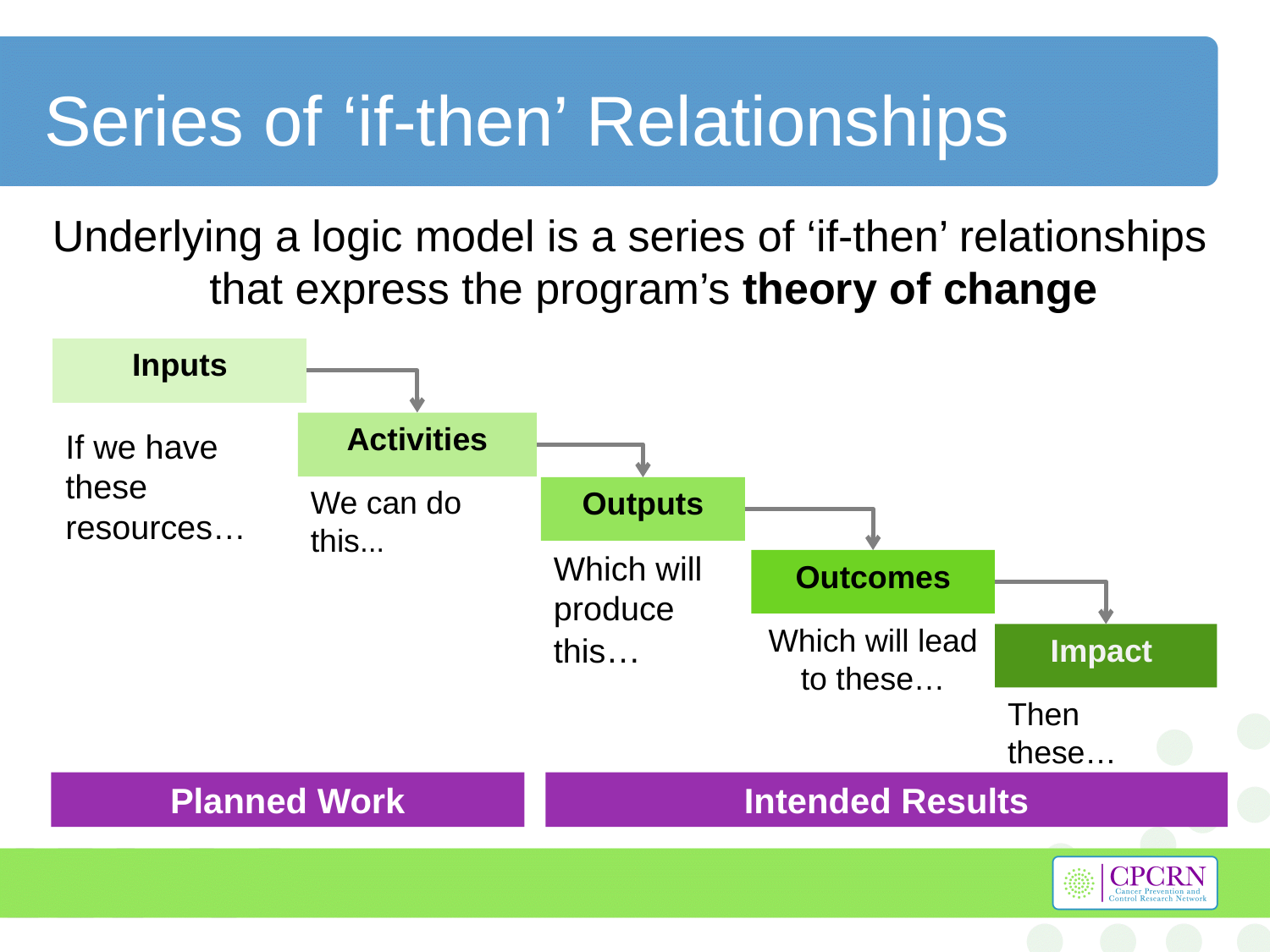

# Series of ‘if-then’ Relationships
Underlying a logic model is a series of ‘if-then’ relationships that express the program’s theory of change
Inputs

If we have these resources…
Activities

We can do this...
Outputs

Which will produce this…
Outcomes

Which will lead
to these…
Impact

Then these….
Planned Work
Intended Results